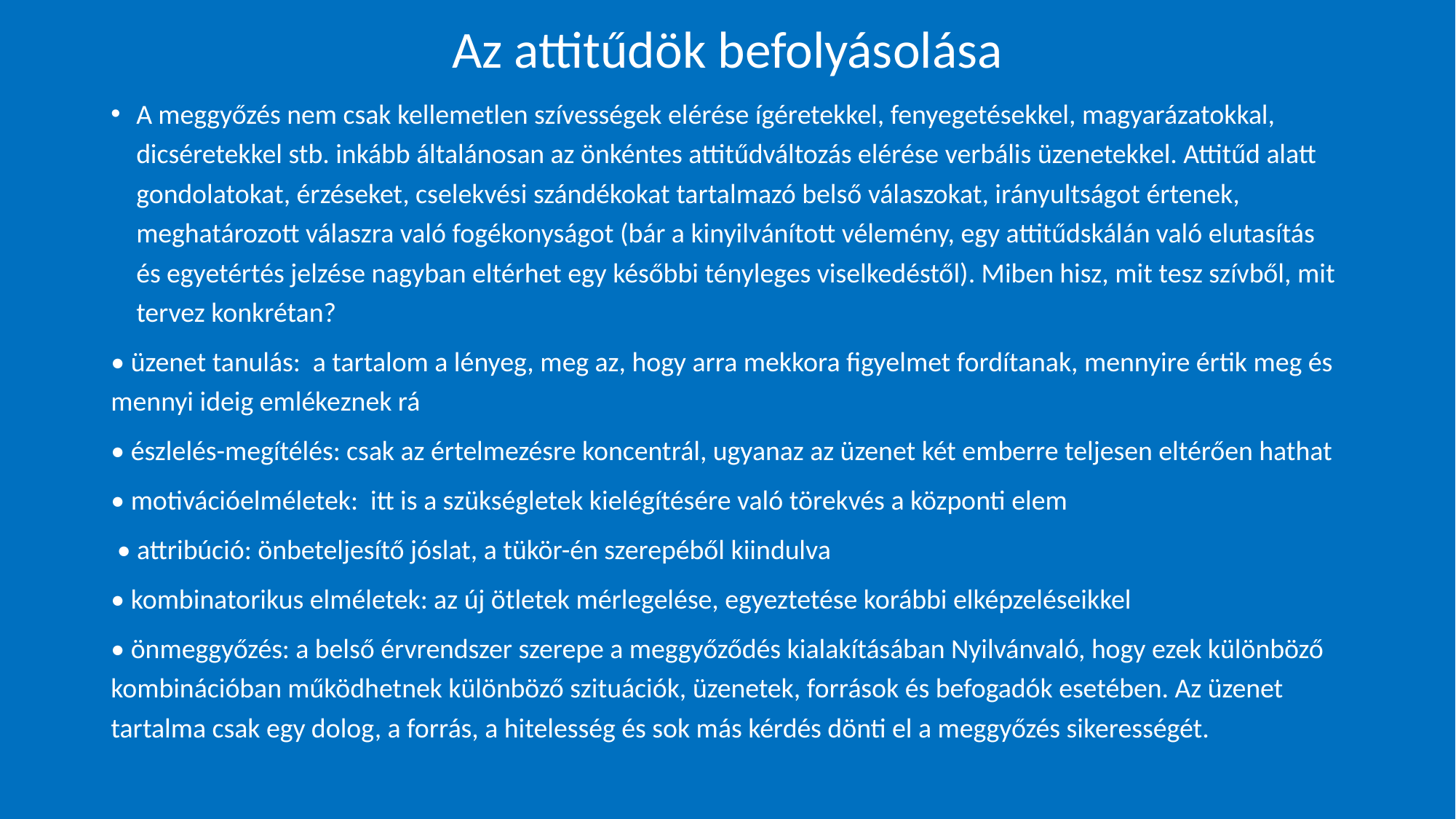

# Az attitűdök befolyásolása
A meggyőzés nem csak kellemetlen szívességek elérése ígéretekkel, fenyegetésekkel, magyarázatokkal, dicséretekkel stb. inkább általánosan az önkéntes attitűdváltozás elérése verbális üzenetekkel. Attitűd alatt gondolatokat, érzéseket, cselekvési szándékokat tartalmazó belső válaszokat, irányultságot értenek, meghatározott válaszra való fogékonyságot (bár a kinyilvánított vélemény, egy attitűdskálán való elutasítás és egyetértés jelzése nagyban eltérhet egy későbbi tényleges viselkedéstől). Miben hisz, mit tesz szívből, mit tervez konkrétan?
• üzenet tanulás:  a tartalom a lényeg, meg az, hogy arra mekkora figyelmet fordítanak, mennyire értik meg és mennyi ideig emlékeznek rá
• észlelés-megítélés: csak az értelmezésre koncentrál, ugyanaz az üzenet két emberre teljesen eltérően hathat
• motivációelméletek:  itt is a szükségletek kielégítésére való törekvés a központi elem
 • attribúció: önbeteljesítő jóslat, a tükör-én szerepéből kiindulva
• kombinatorikus elméletek: az új ötletek mérlegelése, egyeztetése korábbi elképzeléseikkel
• önmeggyőzés: a belső érvrendszer szerepe a meggyőződés kialakításában Nyilvánvaló, hogy ezek különböző kombinációban működhetnek különböző szituációk, üzenetek, források és befogadók esetében. Az üzenet tartalma csak egy dolog, a forrás, a hitelesség és sok más kérdés dönti el a meggyőzés sikerességét.